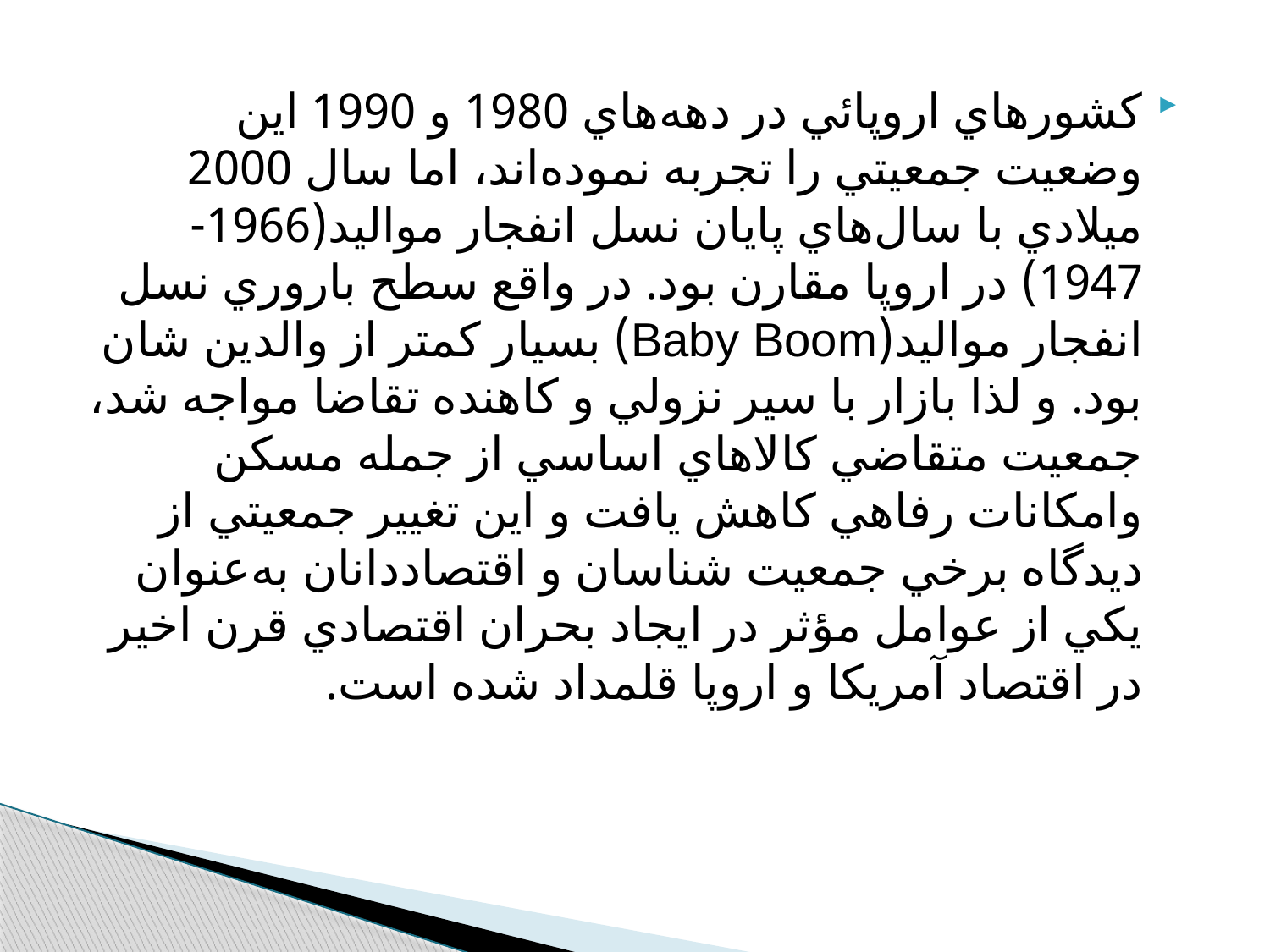

كشورهاي اروپائي در دهه‌هاي 1980 و 1990 اين وضعيت جمعيتي را تجربه نموده‌اند، اما سال 2000 ميلادي با سال‌هاي پايان نسل انفجار مواليد(1966-1947) در اروپا مقارن بود. در واقع سطح باروري نسل انفجار مواليد(Baby Boom) بسيار كمتر از والدين شان بود. و لذا بازار با سير نزولي و كاهنده تقاضا مواجه شد، جمعيت متقاضي كالاهاي اساسي از جمله مسكن وامكانات رفاهي كاهش يافت و اين تغيير جمعيتي از ديدگاه برخي‌ جمعيت شناسان و اقتصاددانان به‌عنوان يكي از عوامل مؤثر در ايجاد بحران اقتصادي قرن اخير در اقتصاد آمريكا و اروپا قلمداد شده است.